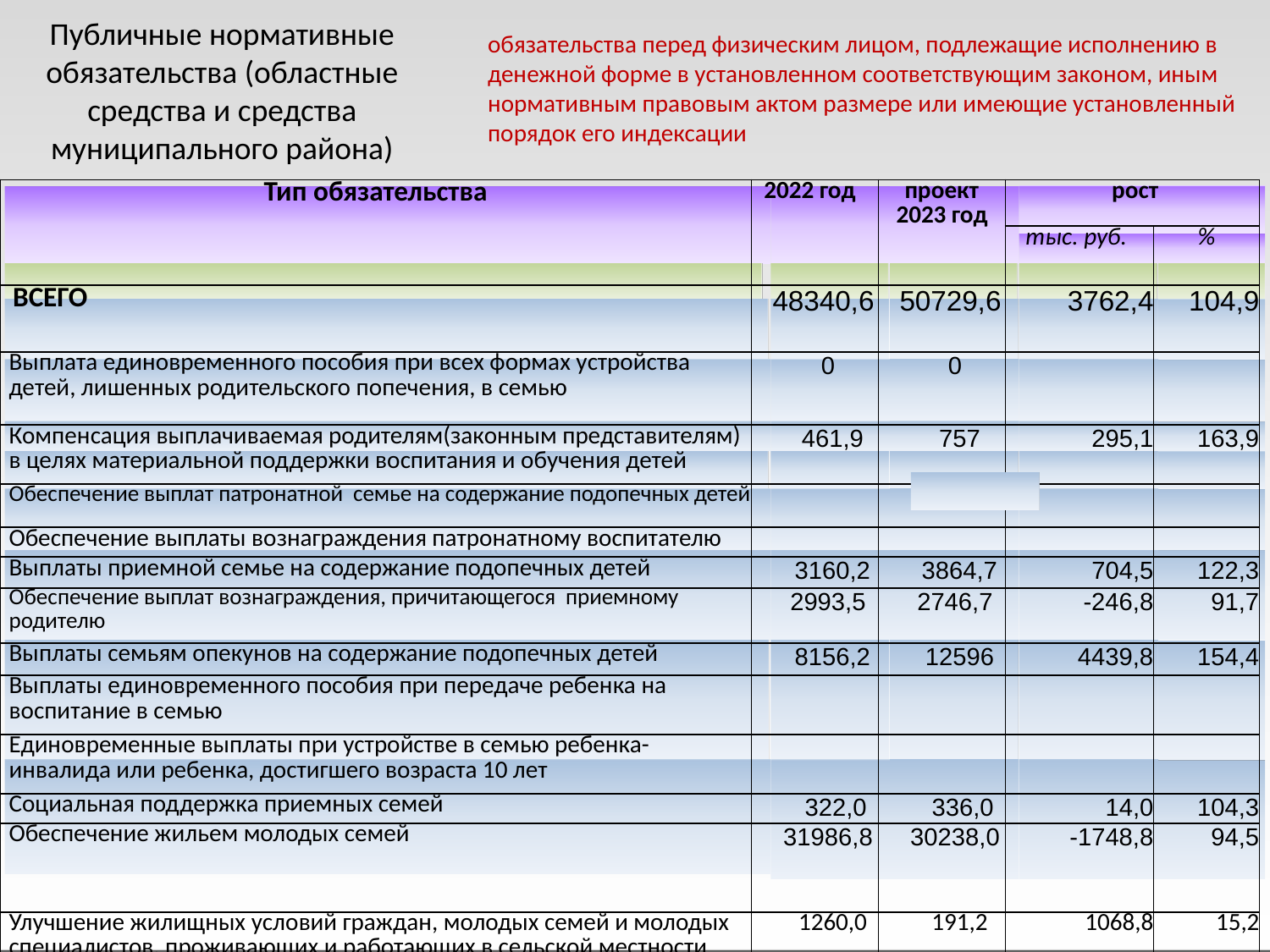

Публичные нормативные обязательства (областные средства и средства муниципального района)
обязательства перед физическим лицом, подлежащие исполнению в денежной форме в установленном соответствующим законом, иным нормативным правовым актом размере или имеющие установленный порядок его индексации
| Тип обязательства | 2022 год | проект 2023 год | рост |  |
| --- | --- | --- | --- | --- |
|  |  |  | тыс. руб. | % |
| ВСЕГО | 48340,6 | 50729,6 | 3762,4 | 104,9 |
| Выплата единовременного пособия при всех формах устройства детей, лишенных родительского попечения, в семью | 0 | 0 |  |  |
| Компенсация выплачиваемая родителям(законным представителям) в целях материальной поддержки воспитания и обучения детей | 461,9 | 757 | 295,1 | 163,9 |
| Обеспечение выплат патронатной семье на содержание подопечных детей |  |  |  |  |
| Обеспечение выплаты вознаграждения патронатному воспитателю |  |  |  |  |
| Выплаты приемной семье на содержание подопечных детей | 3160,2 | 3864,7 | 704,5 | 122,3 |
| Обеспечение выплат вознаграждения, причитающегося приемному родителю | 2993,5 | 2746,7 | -246,8 | 91,7 |
| Выплаты семьям опекунов на содержание подопечных детей | 8156,2 | 12596 | 4439,8 | 154,4 |
| Выплаты единовременного пособия при передаче ребенка на воспитание в семью |  |  |  |  |
| Единовременные выплаты при устройстве в семью ребенка-инвалида или ребенка, достигшего возраста 10 лет |  |  |  |  |
| Социальная поддержка приемных семей | 322,0 | 336,0 | 14,0 | 104,3 |
| Обеспечение жильем молодых семей | 31986,8 | 30238,0 | -1748,8 | 94,5 |
| Улучшение жилищных условий граждан, молодых семей и молодых специалистов, проживающих и работающих в сельской местности | 1260,0 | 191,2 | 1068,8 | 15,2 |